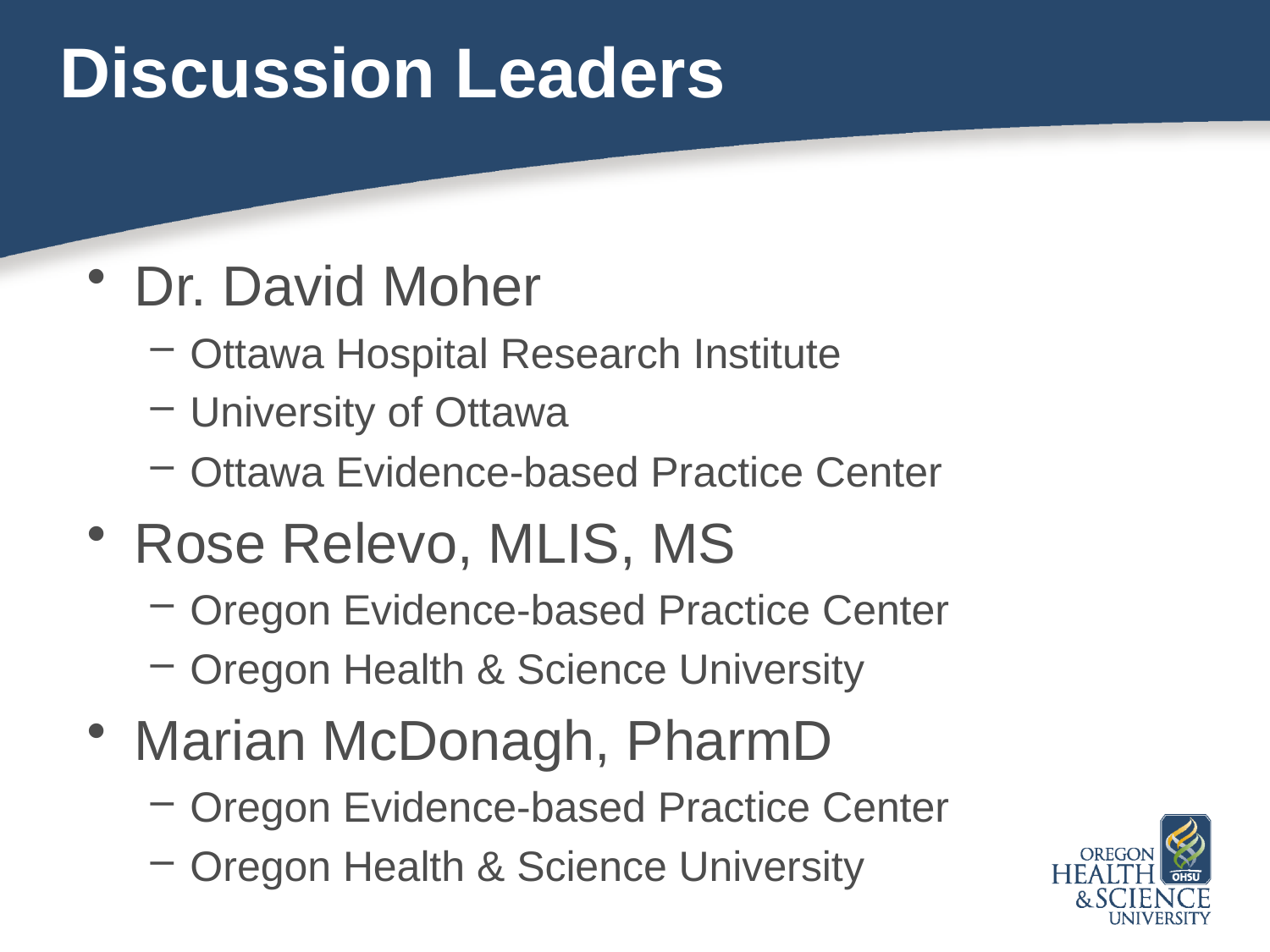

# Discussion Leaders
Dr. David Moher
Ottawa Hospital Research Institute
University of Ottawa
Ottawa Evidence-based Practice Center
Rose Relevo, MLIS, MS
Oregon Evidence-based Practice Center
Oregon Health & Science University
Marian McDonagh, PharmD
Oregon Evidence-based Practice Center
Oregon Health & Science University